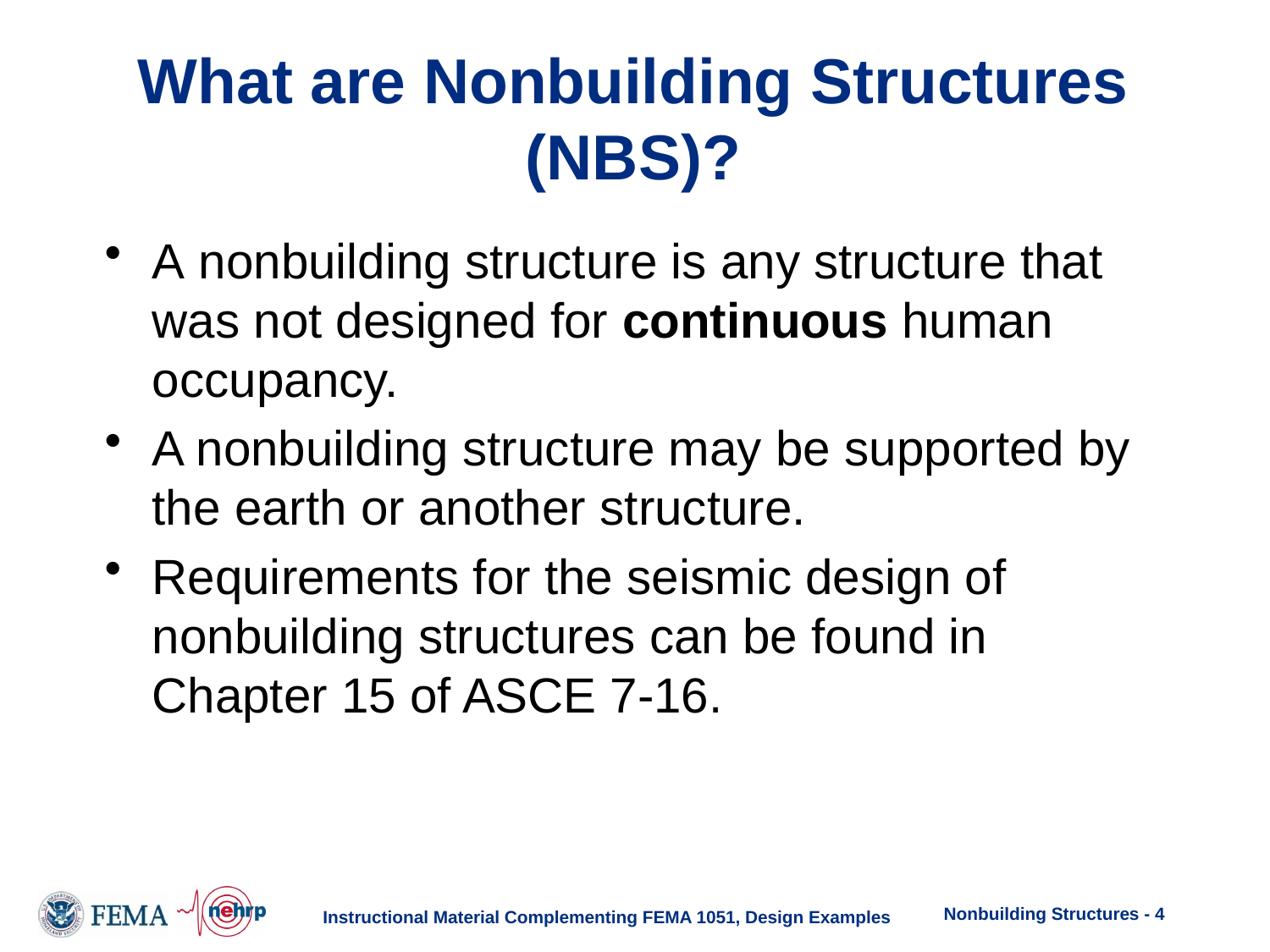

# What are Nonbuilding Structures (NBS)?
A nonbuilding structure is any structure that was not designed for continuous human occupancy.
A nonbuilding structure may be supported by the earth or another structure.
Requirements for the seismic design of nonbuilding structures can be found in Chapter 15 of ASCE 7-16.
Nonbuilding Structures - 4
Instructional Material Complementing FEMA 1051, Design Examples